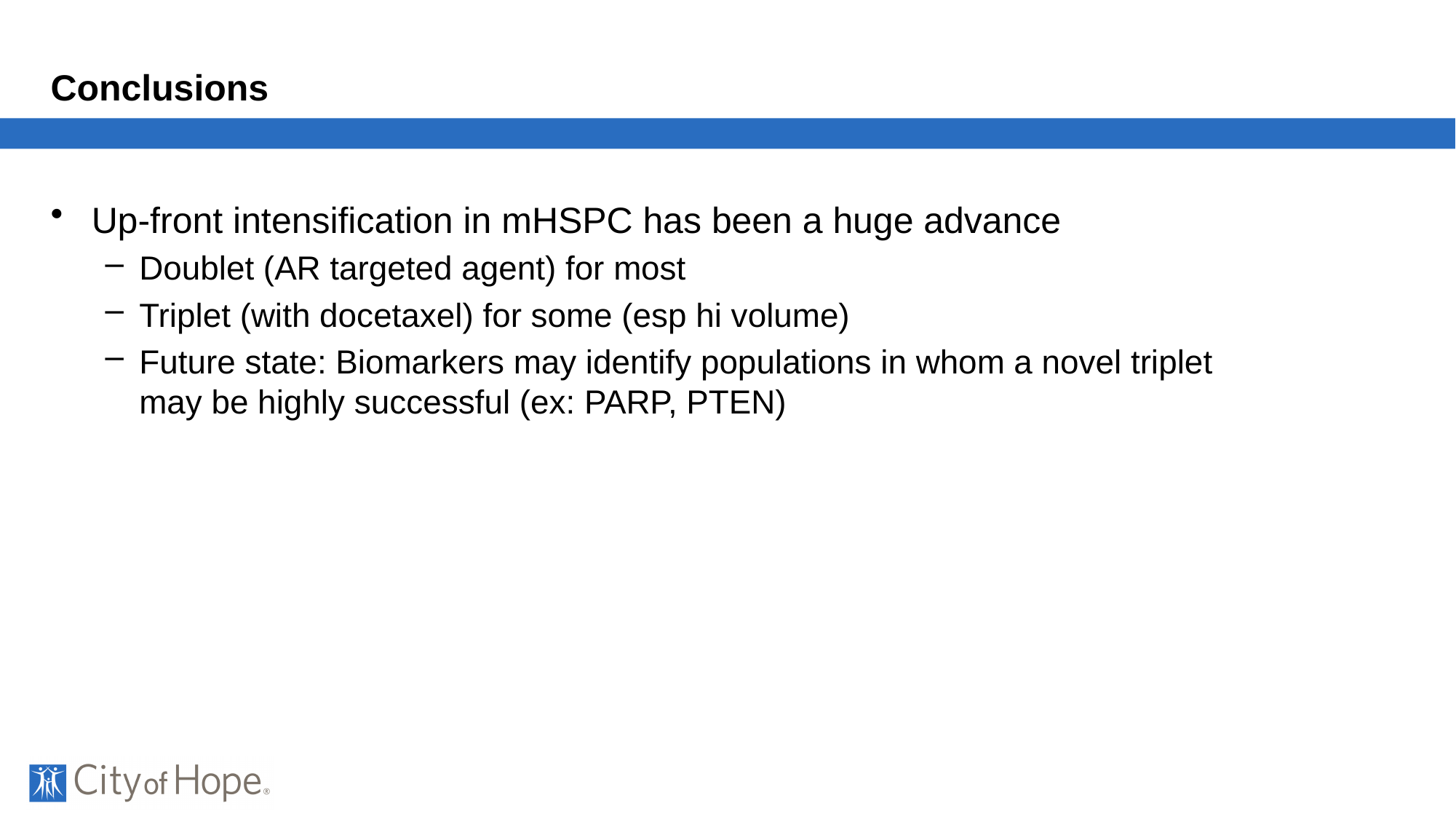

# Conclusions
Up-front intensification in mHSPC has been a huge advance
Doublet (AR targeted agent) for most
Triplet (with docetaxel) for some (esp hi volume)
Future state: Biomarkers may identify populations in whom a novel triplet may be highly successful (ex: PARP, PTEN)